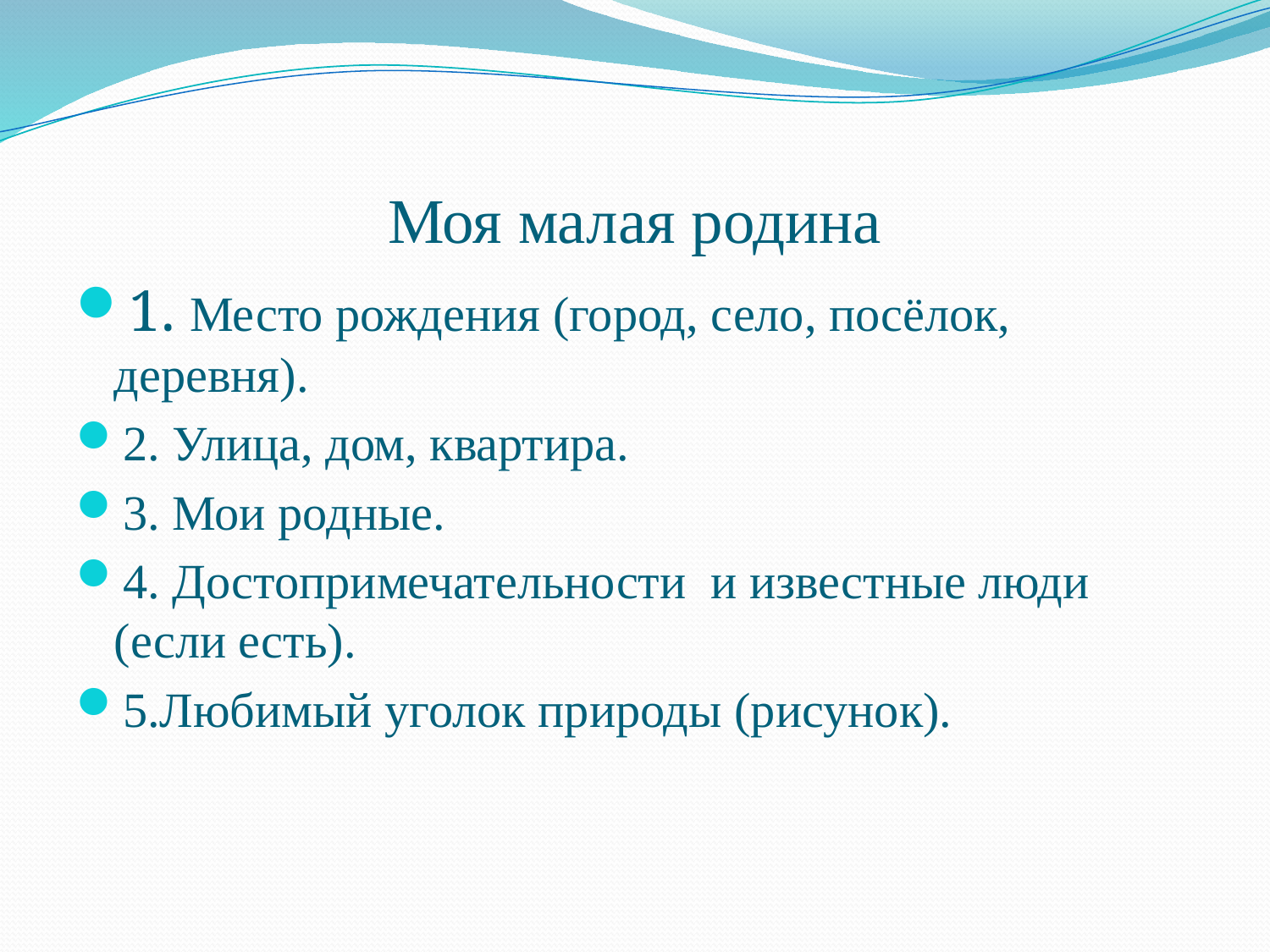

# Моя малая родина
1. Место рождения (город, село, посёлок, деревня).
2. Улица, дом, квартира.
3. Мои родные.
4. Достопримечательности  и известные люди (если есть).
5.Любимый уголок природы (рисунок).